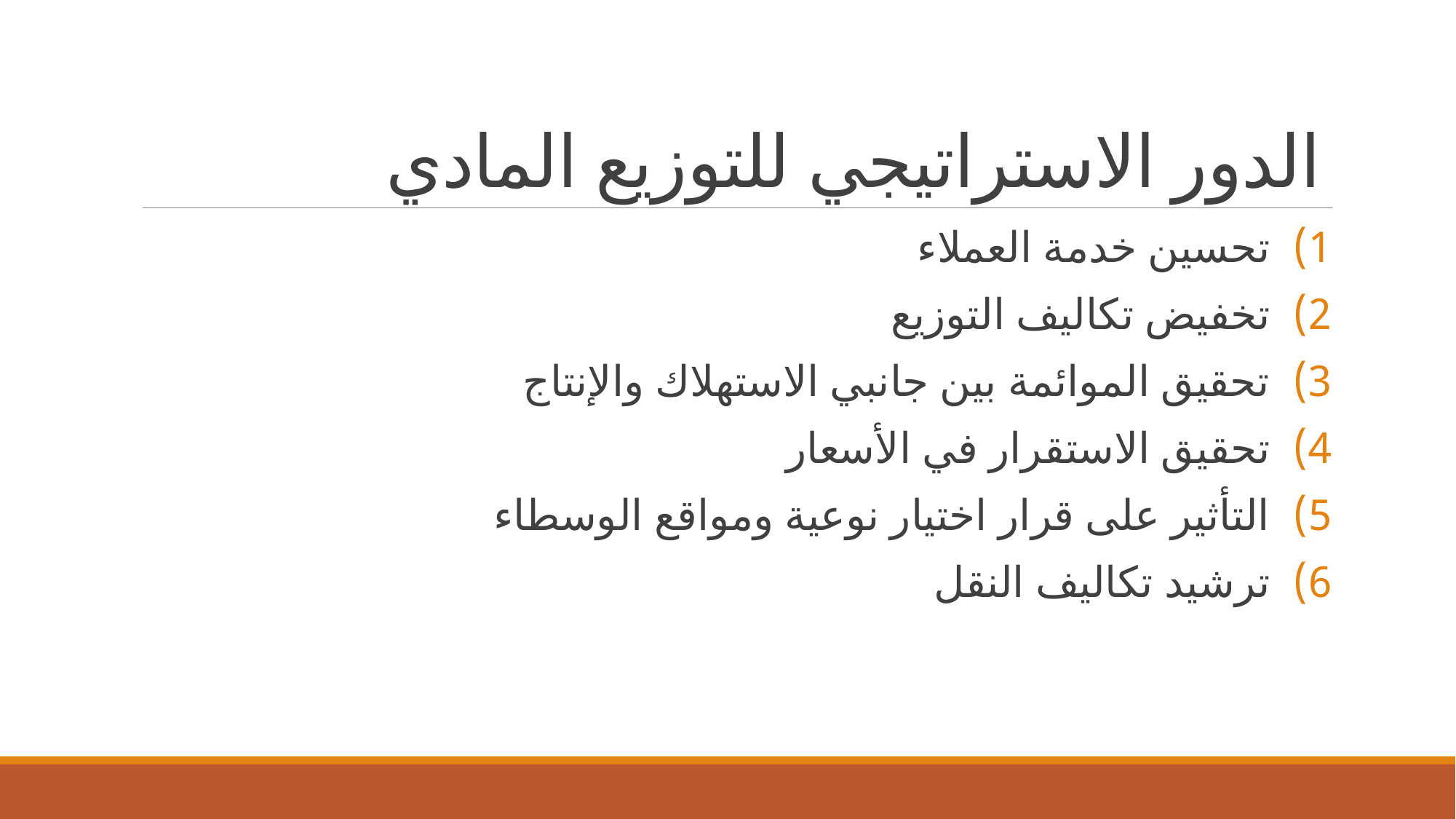

# الدور الاستراتيجي للتوزيع المادي
تحسين خدمة العملاء
تخفيض تكاليف التوزيع
تحقيق الموائمة بين جانبي الاستهلاك والإنتاج
تحقيق الاستقرار في الأسعار
التأثير على قرار اختيار نوعية ومواقع الوسطاء
ترشيد تكاليف النقل